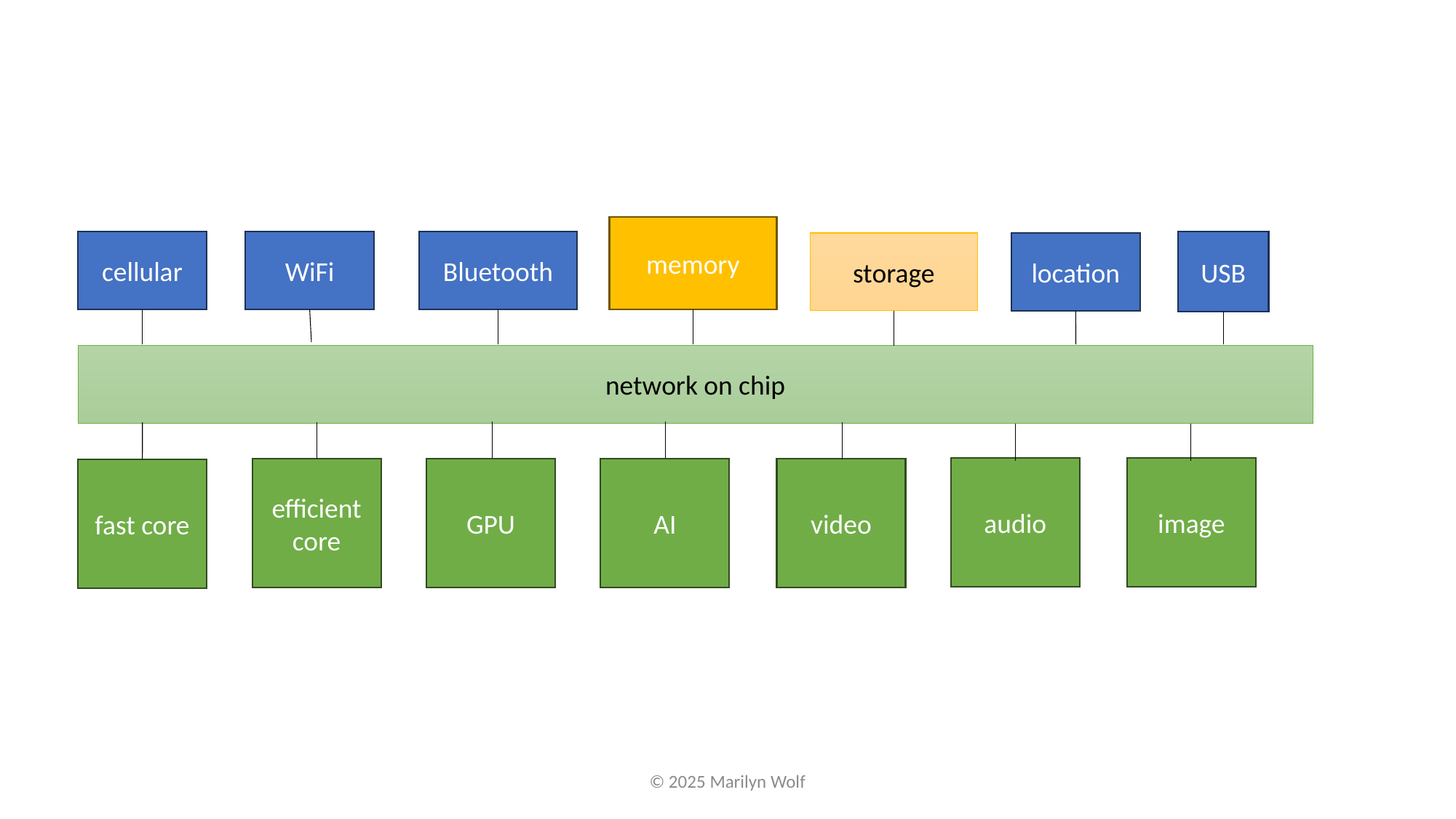

memory
cellular
WiFi
Bluetooth
USB
location
storage
network on chip
image
audio
video
GPU
AI
efficient core
fast core
© 2025 Marilyn Wolf